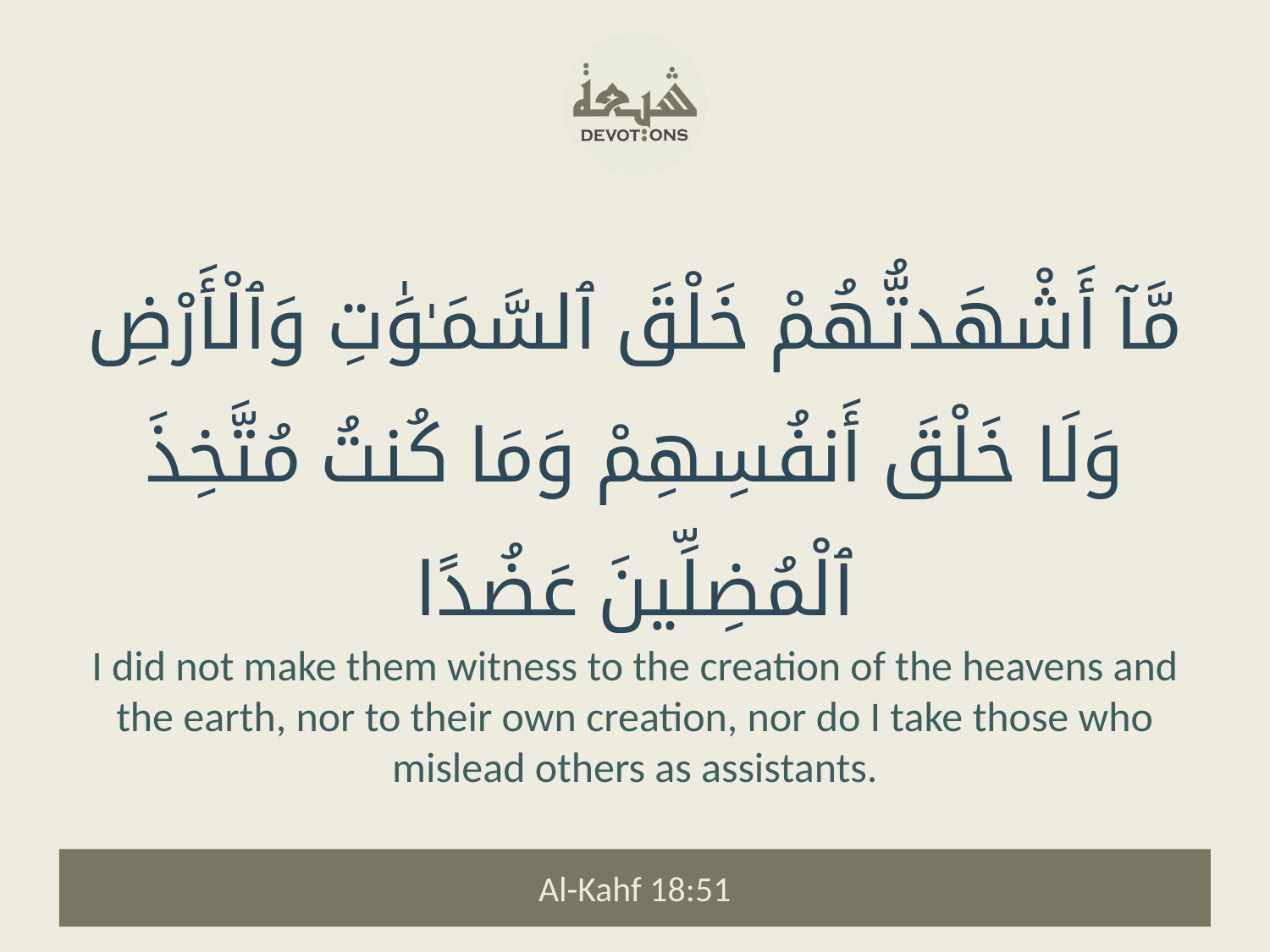

مَّآ أَشْهَدتُّهُمْ خَلْقَ ٱلسَّمَـٰوَٰتِ وَٱلْأَرْضِ وَلَا خَلْقَ أَنفُسِهِمْ وَمَا كُنتُ مُتَّخِذَ ٱلْمُضِلِّينَ عَضُدًا
I did not make them witness to the creation of the heavens and the earth, nor to their own creation, nor do I take those who mislead others as assistants.
Al-Kahf 18:51